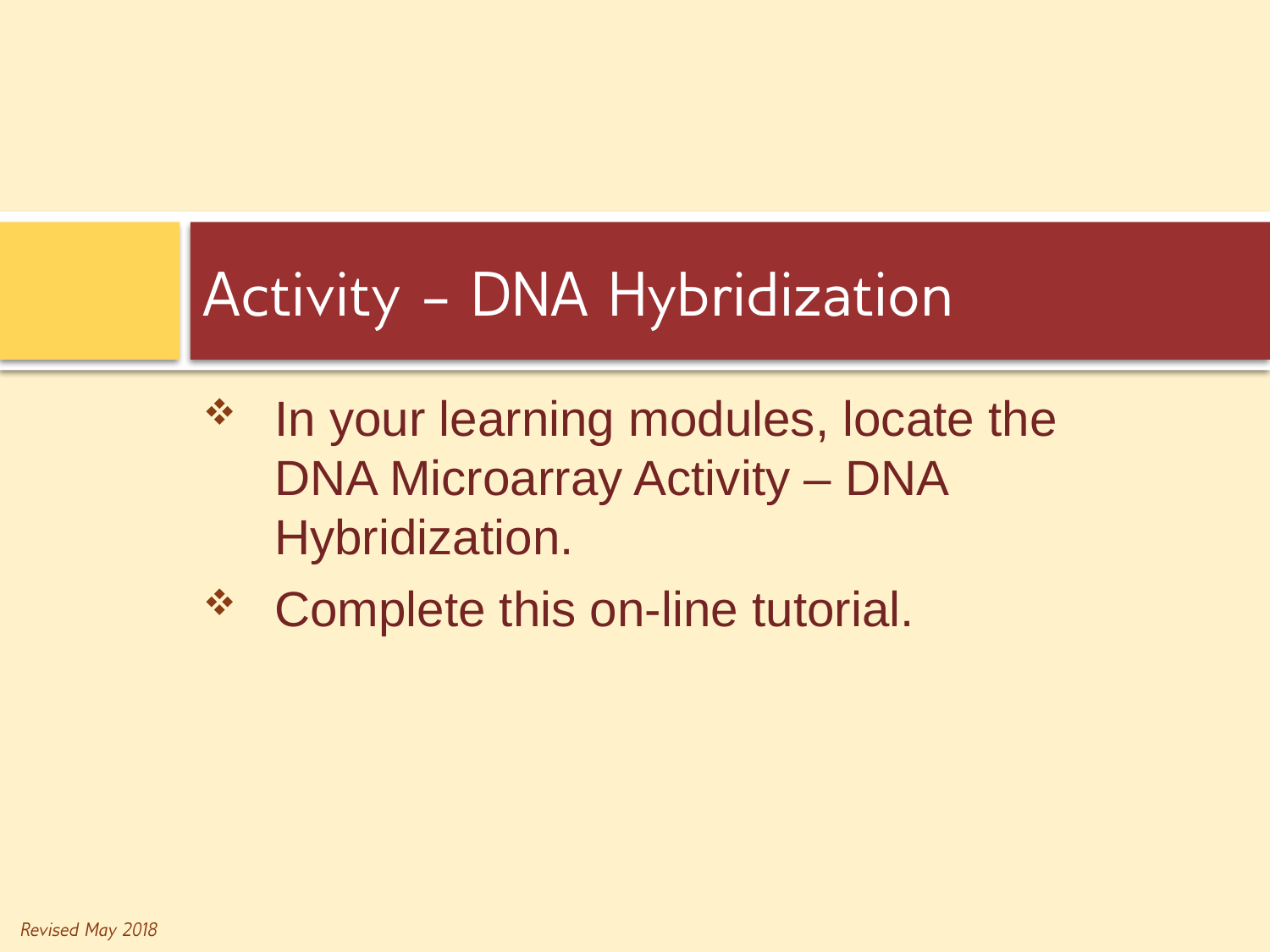

# Activity – DNA Hybridization
In your learning modules, locate the DNA Microarray Activity – DNA Hybridization.
Complete this on-line tutorial.